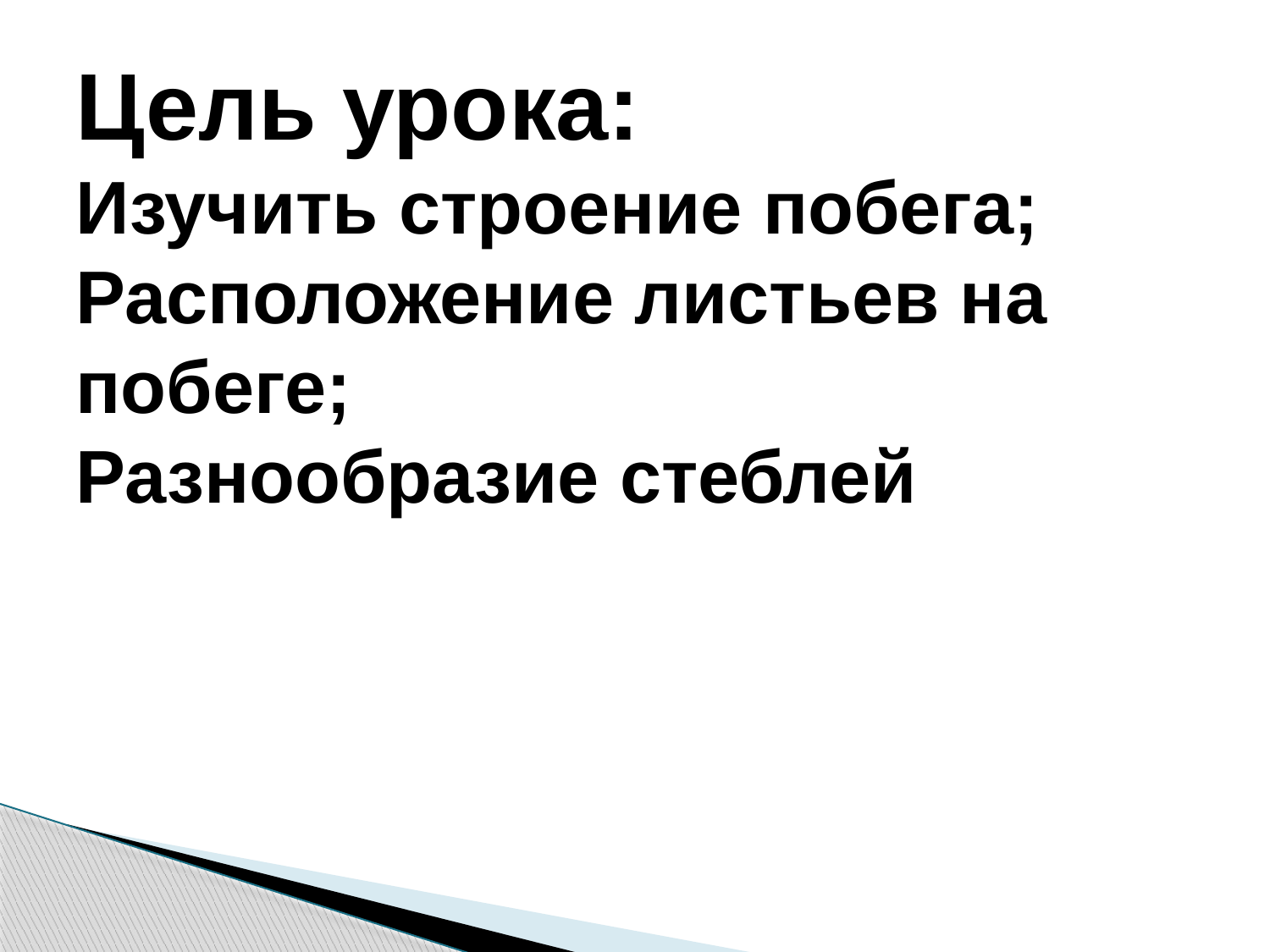

# Цель урока: Изучить строение побега; Расположение листьев на побеге; Разнообразие стеблей